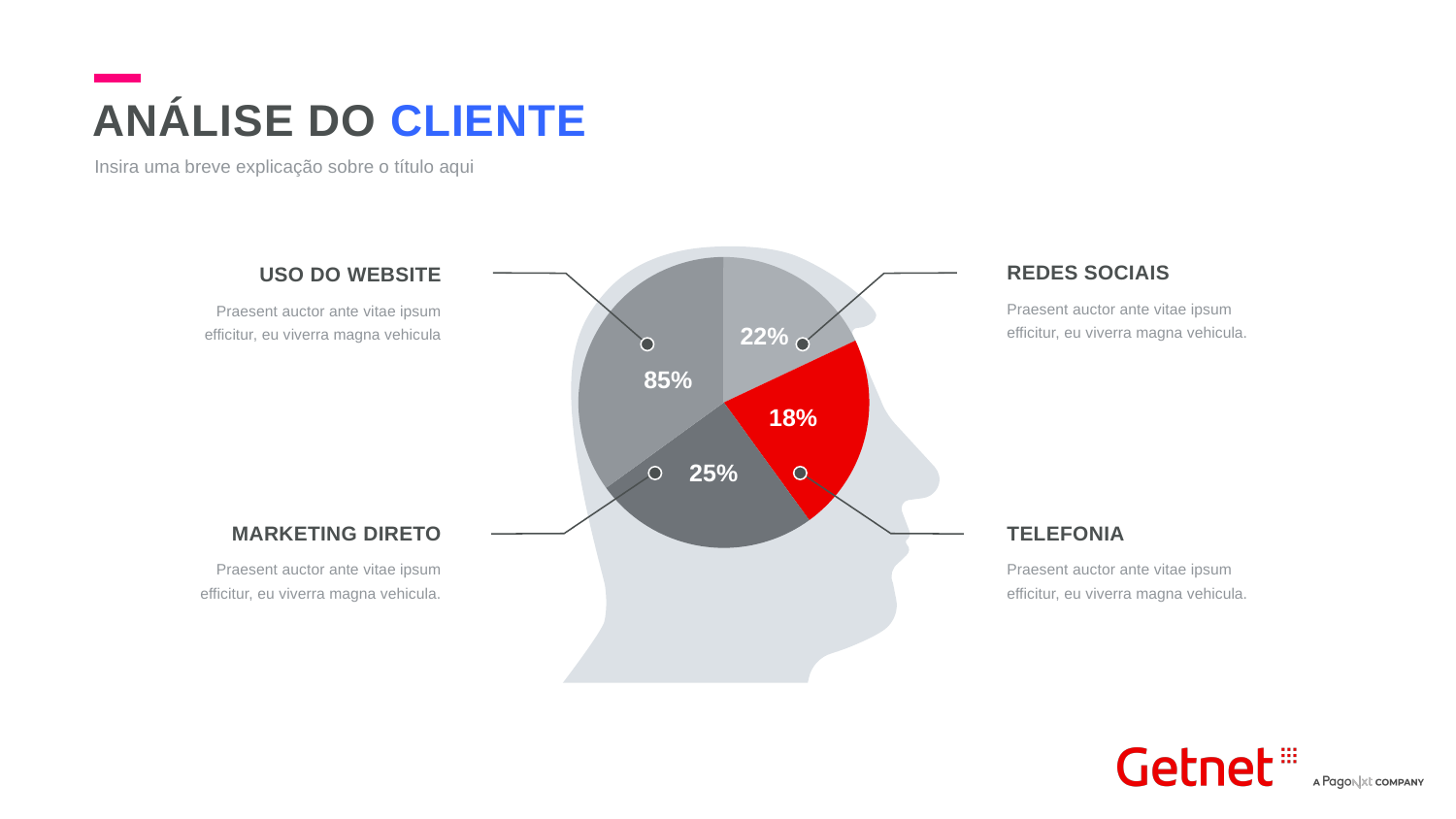

Análise do cliente
Insira uma breve explicação sobre o título aqui

### Chart

| Category | Sales |
|---|---|
| 1st Qtr | 0.18 |
| 2nd Qtr | 0.22 |
| 3rd Qtr | 0.25 |
| 4th Qtr | 0.35 |
Redes sociais
Praesent auctor ante vitae ipsum efficitur, eu viverra magna vehicula.
Uso do website
Praesent auctor ante vitae ipsum efficitur, eu viverra magna vehicula

22%

85%
18%
25%

Marketing direto
Praesent auctor ante vitae ipsum efficitur, eu viverra magna vehicula.
telefonia
Praesent auctor ante vitae ipsum efficitur, eu viverra magna vehicula.